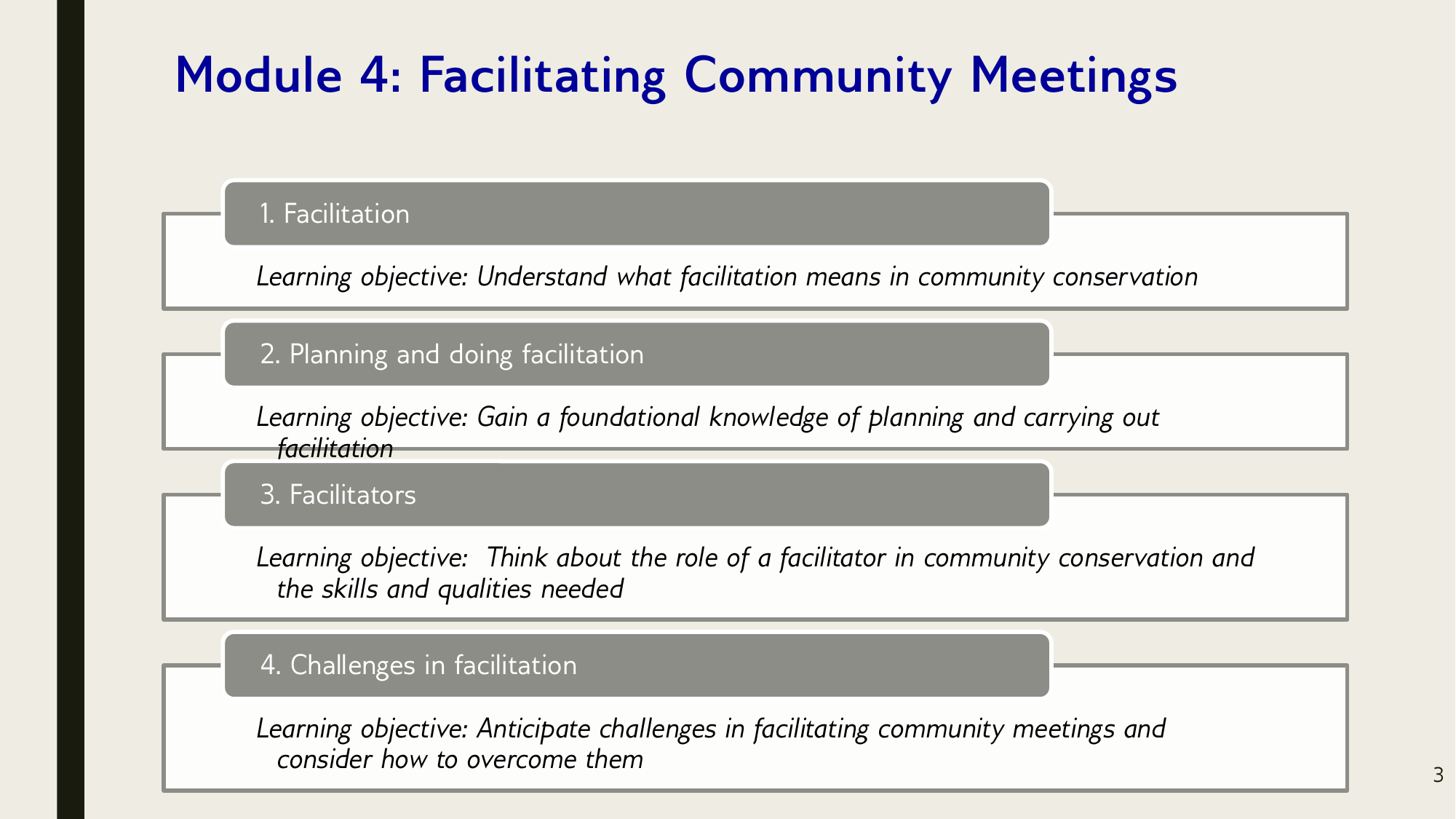

# Module 4: Facilitating Community Meetings
Learning objective: Understand what facilitation means in community conservation
1. Facilitation
Learning objective: Gain a foundational knowledge of planning and carrying out facilitation
2. Planning and doing facilitation
Learning objective:  Think about the role of a facilitator in community conservation and the skills and qualities needed
3. Facilitators
Learning objective: Anticipate challenges in facilitating community meetings and consider how to overcome them
4. Challenges in facilitation
3